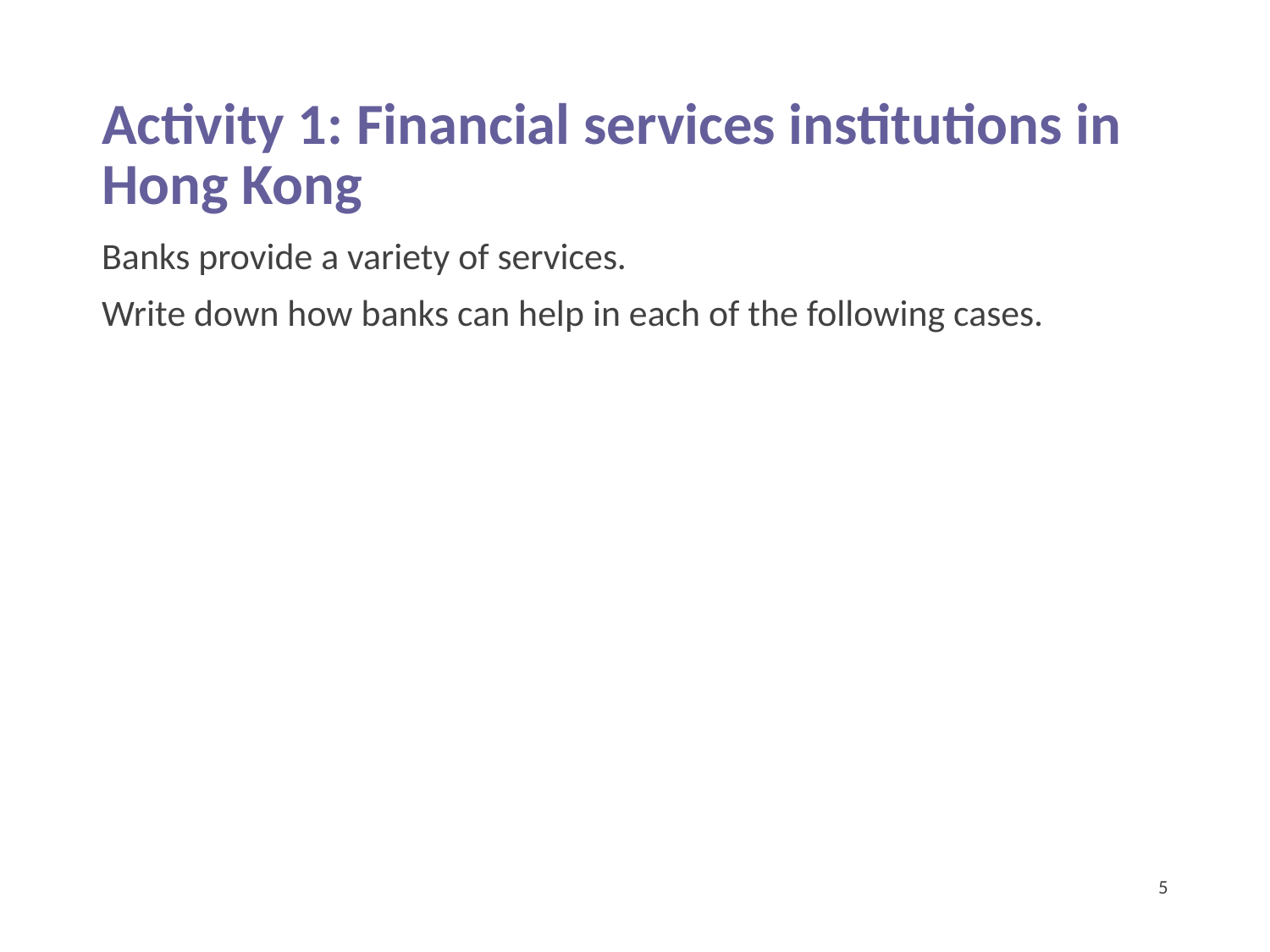

Activity 1: Financial services institutions in Hong Kong
Banks provide a variety of services.
Write down how banks can help in each of the following cases.
5